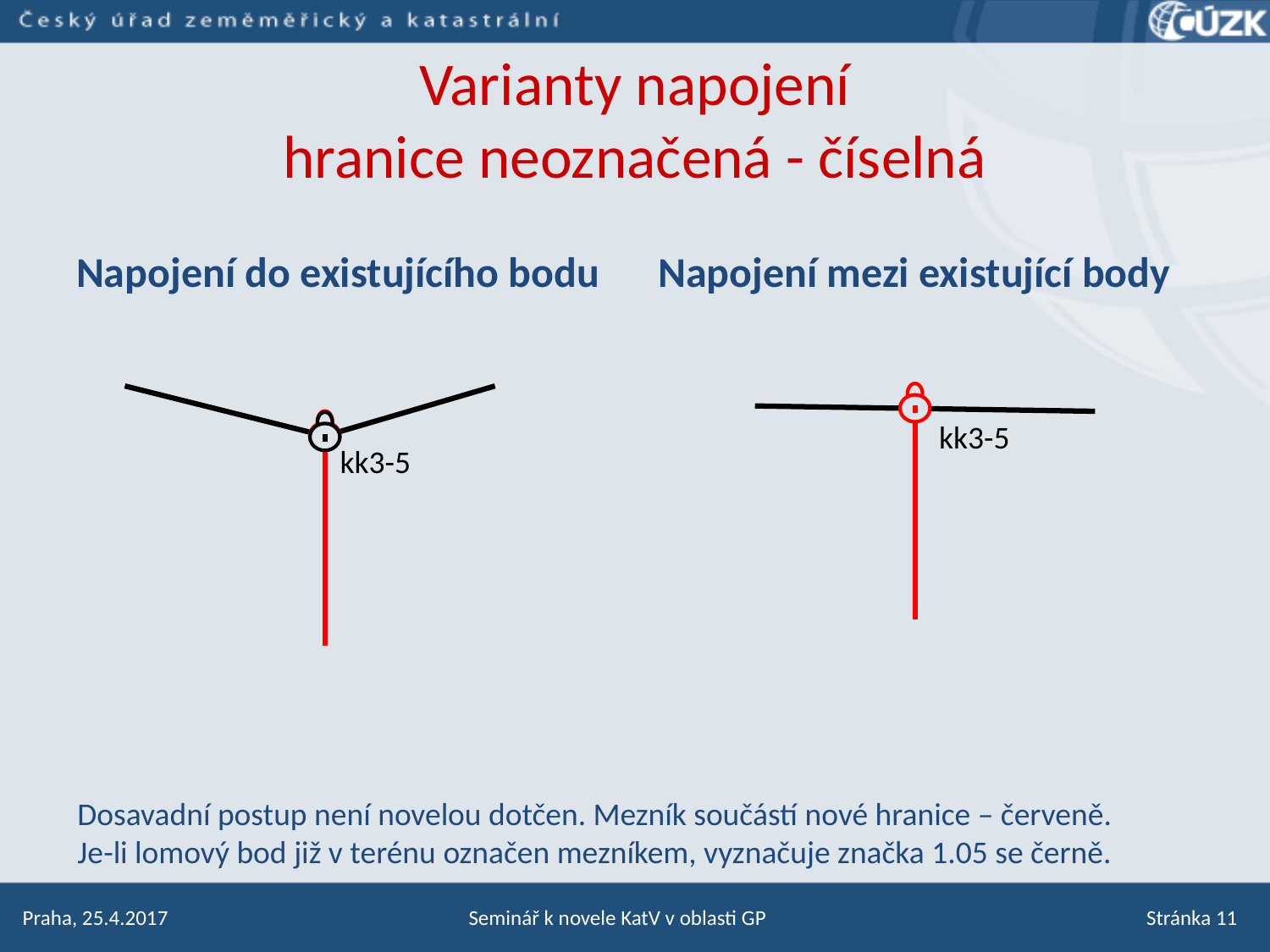

# Varianty napojení hranice neoznačená - číselná
Napojení do existujícího bodu
Napojení mezi existující body

kk3-5

kk3-5
Dosavadní postup není novelou dotčen. Mezník součástí nové hranice – červeně.
Je-li lomový bod již v terénu označen mezníkem, vyznačuje značka 1.05 se černě.
Praha, 25.4.2017
Seminář k novele KatV v oblasti GP
Stránka 11